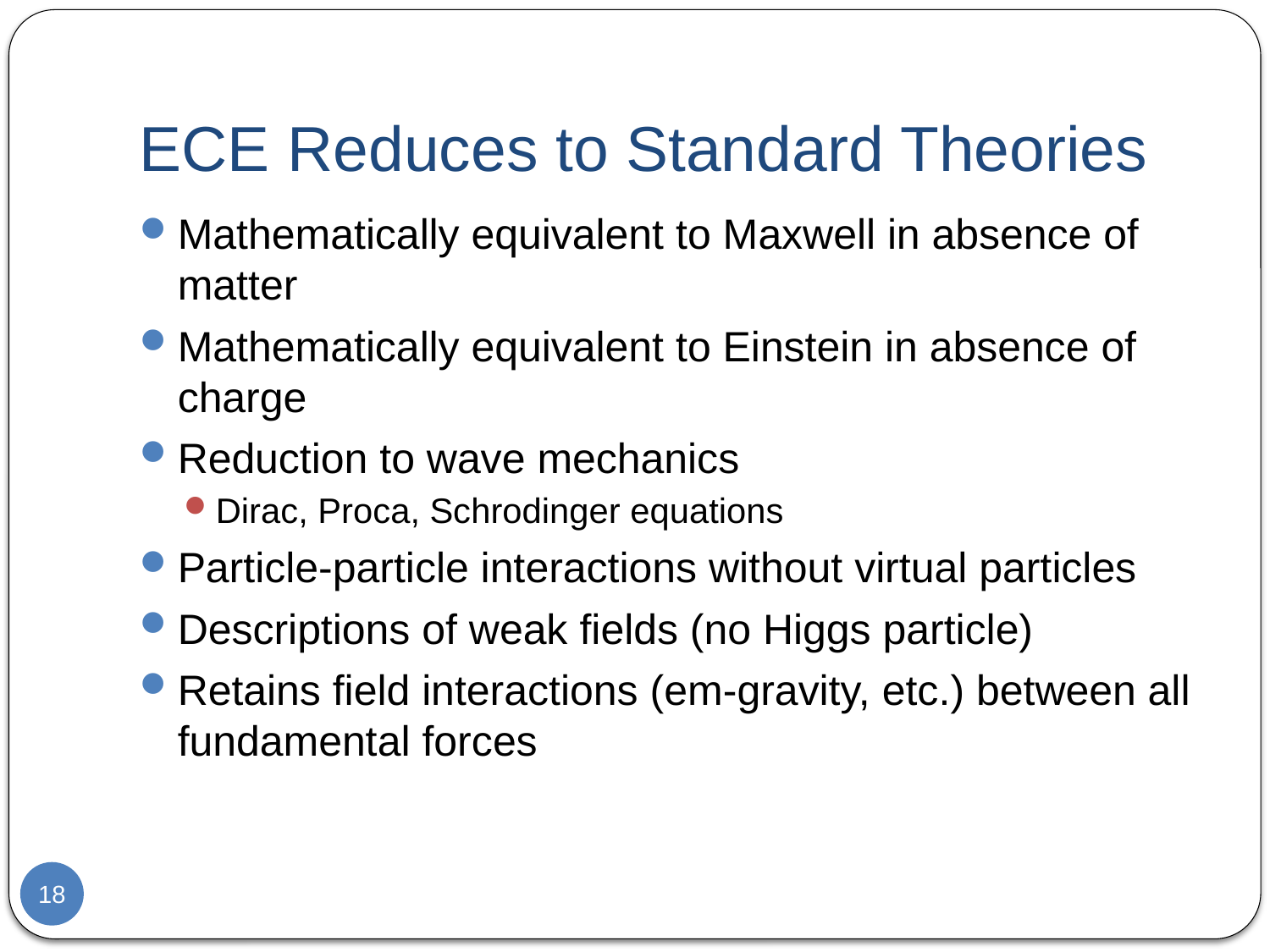

# ECE Reduces to Standard Theories
Mathematically equivalent to Maxwell in absence of matter
Mathematically equivalent to Einstein in absence of charge
Reduction to wave mechanics
Dirac, Proca, Schrodinger equations
Particle-particle interactions without virtual particles
Descriptions of weak fields (no Higgs particle)
Retains field interactions (em-gravity, etc.) between all fundamental forces

18